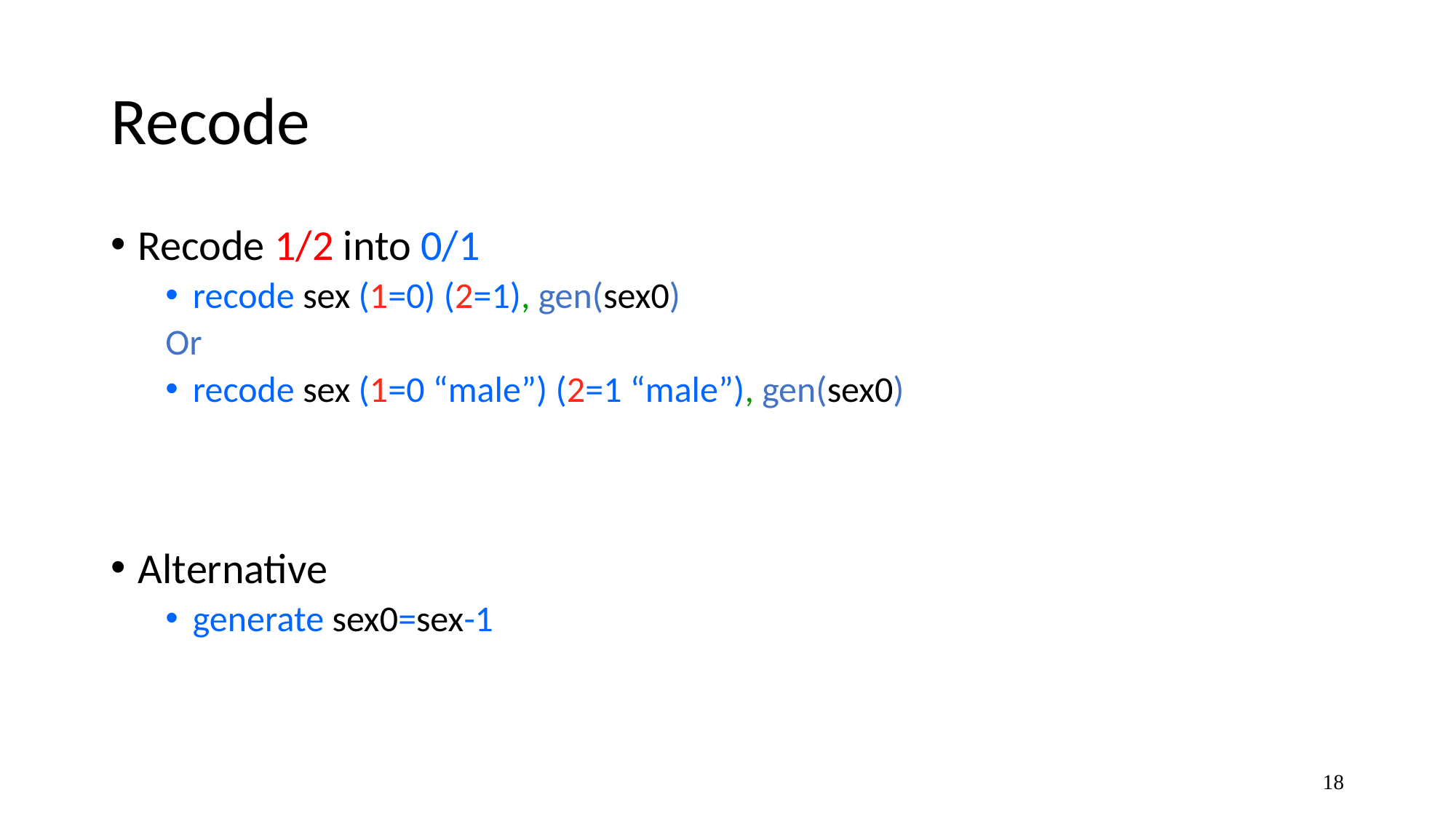

# Recode
Recode 1/2 into 0/1
recode sex (1=0) (2=1), gen(sex0)
Or
recode sex (1=0 “male”) (2=1 “male”), gen(sex0)

Alternative
generate sex0=sex-1
18